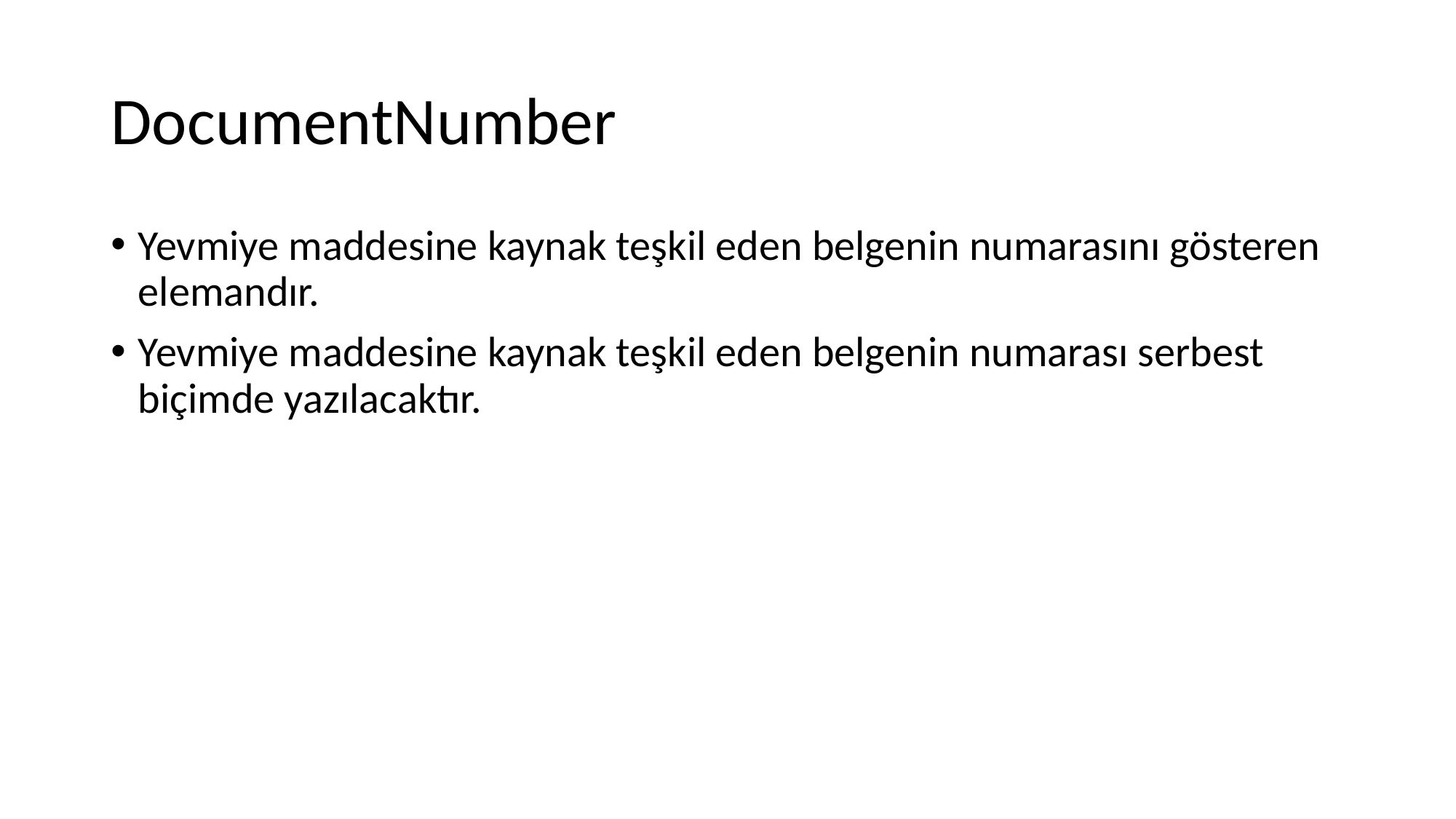

# DocumentNumber
Yevmiye maddesine kaynak teşkil eden belgenin numarasını gösteren elemandır.
Yevmiye maddesine kaynak teşkil eden belgenin numarası serbest biçimde yazılacaktır.